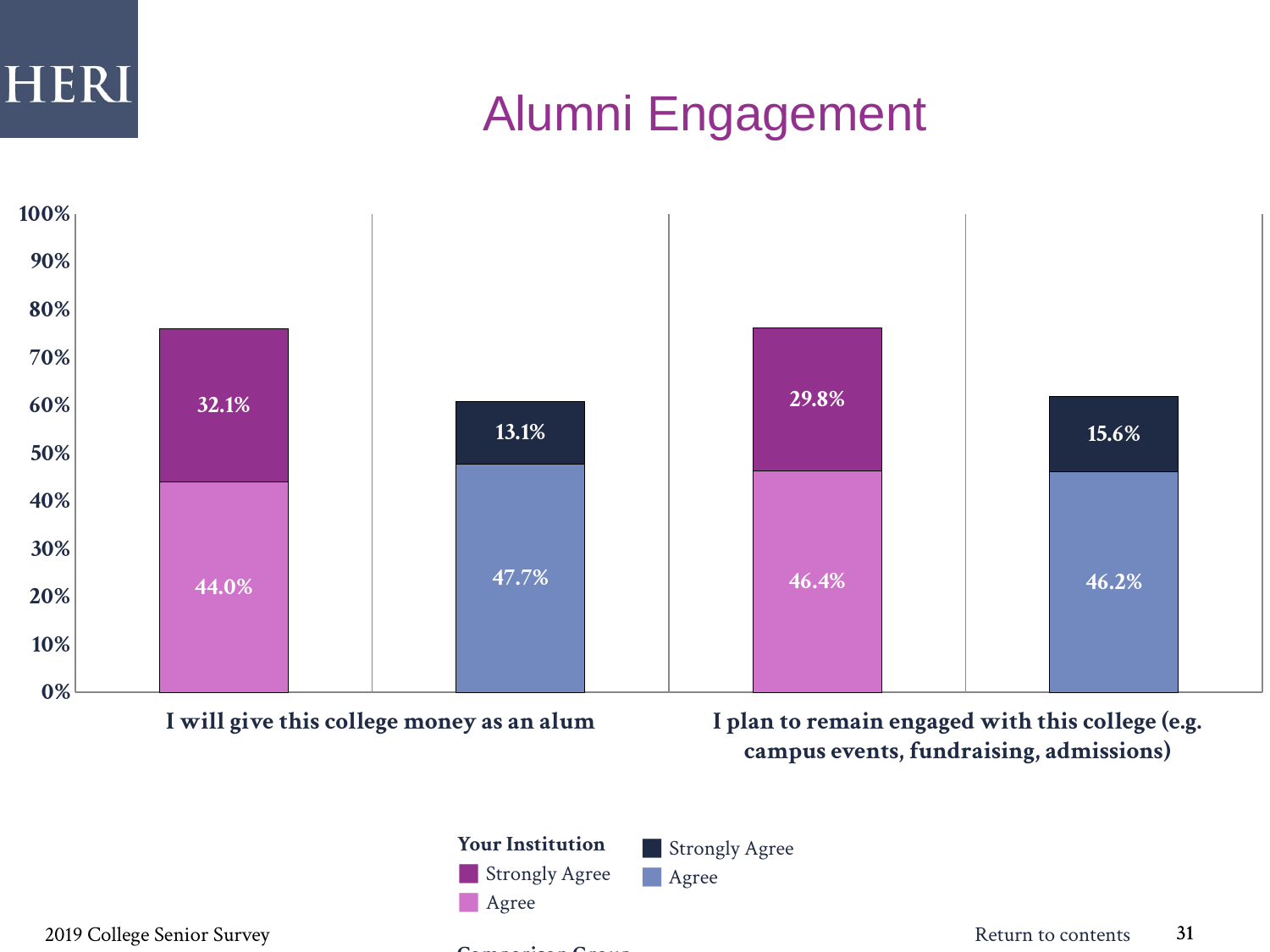

Alumni Engagement

### Chart

| Category | very satisfied | satisfied |
|---|---|---|
| I will give this college money as an alum | 0.44 | 0.321 |
| comp | 0.477 | 0.131 |
| I plan to remain engaged with this college (e.g. campus events, fundraising, admissions) | 0.464 | 0.298 |
| comp | 0.462 | 0.156 |
I will give this college money as an alum
I plan to remain engaged with this college (e.g. campus events, fundraising, admissions)
Your Institution
■ Strongly Agree
■ Agree

Comparison Group
■ Strongly Agree
■ Agree

2019 College Senior Survey
31
31